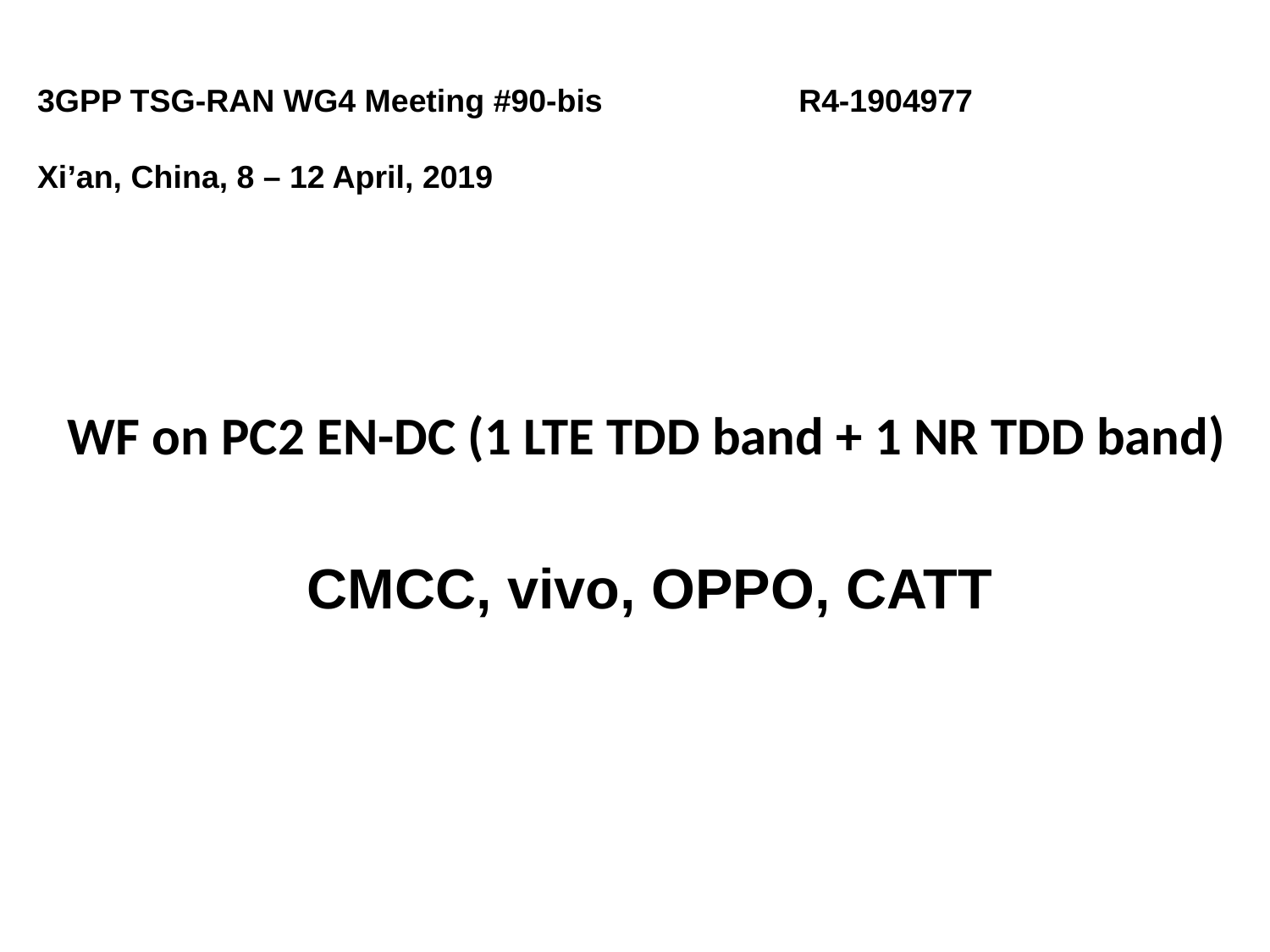

3GPP TSG-RAN WG4 Meeting #90-bis                      R4-1904977

Xi’an, China, 8 – 12 April, 2019

# WF on PC2 EN-DC (1 LTE TDD band + 1 NR TDD band)
CMCC, vivo, OPPO, CATT